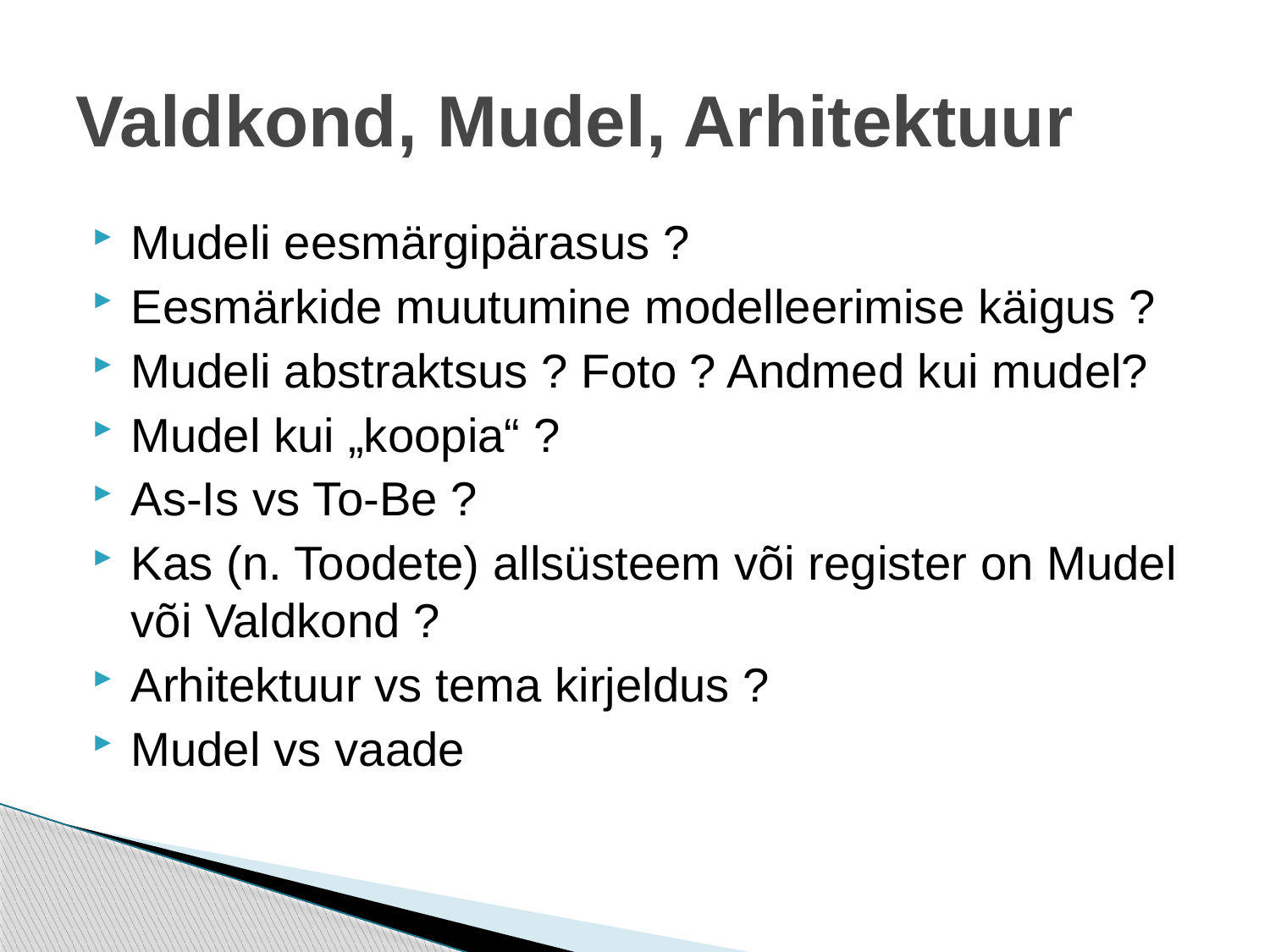

# Valdkond, Mudel, Arhitektuur
Mudeli eesmärgipärasus ?
Eesmärkide muutumine modelleerimise käigus ?
Mudeli abstraktsus ? Foto ? Andmed kui mudel?
Mudel kui „koopia“ ?
As-Is vs To-Be ?
Kas (n. Toodete) allsüsteem või register on Mudel või Valdkond ?
Arhitektuur vs tema kirjeldus ?
Mudel vs vaade